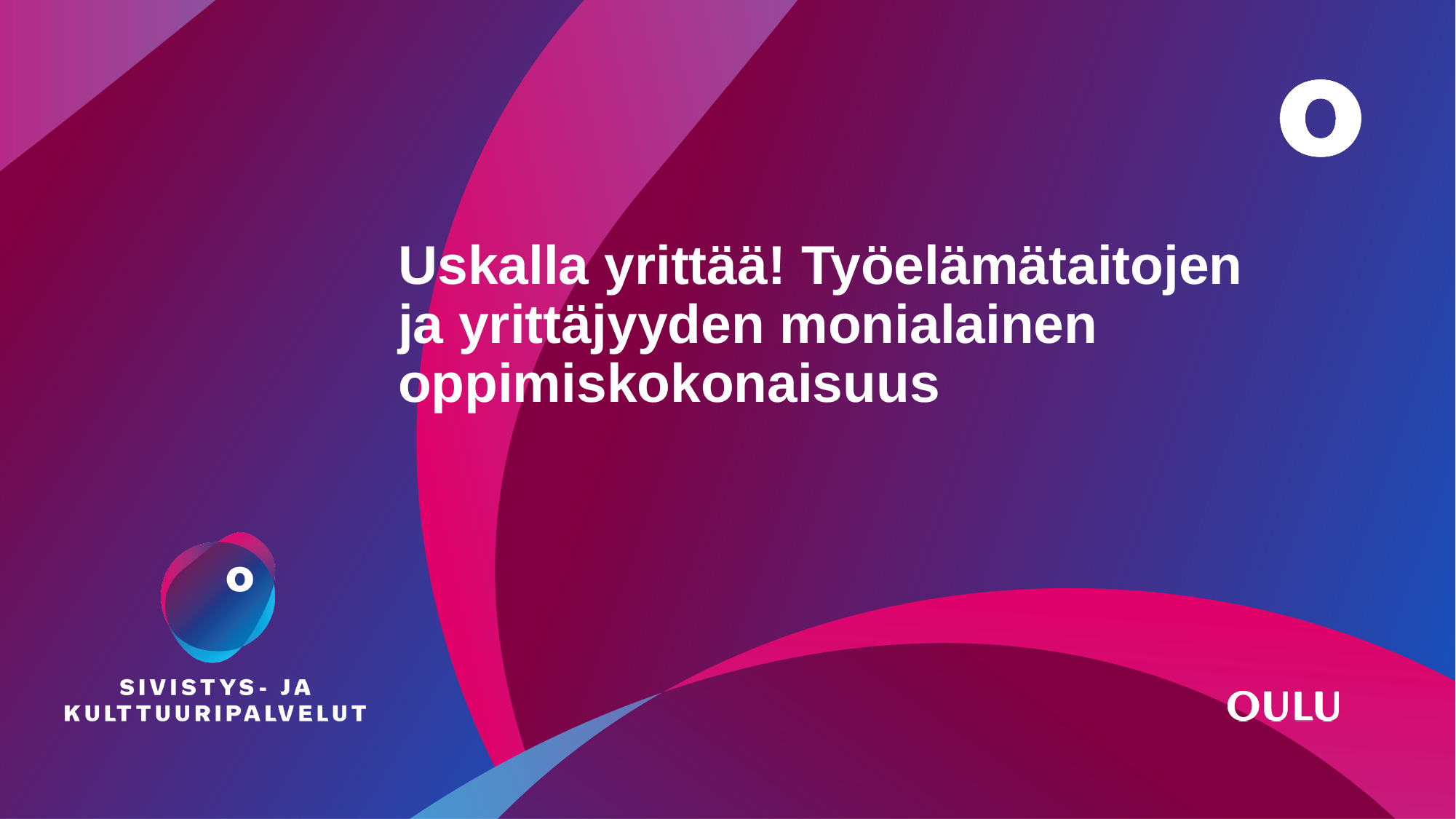

# Uskalla yrittää! Työelämätaitojen ja yrittäjyyden monialainen oppimiskokonaisuus